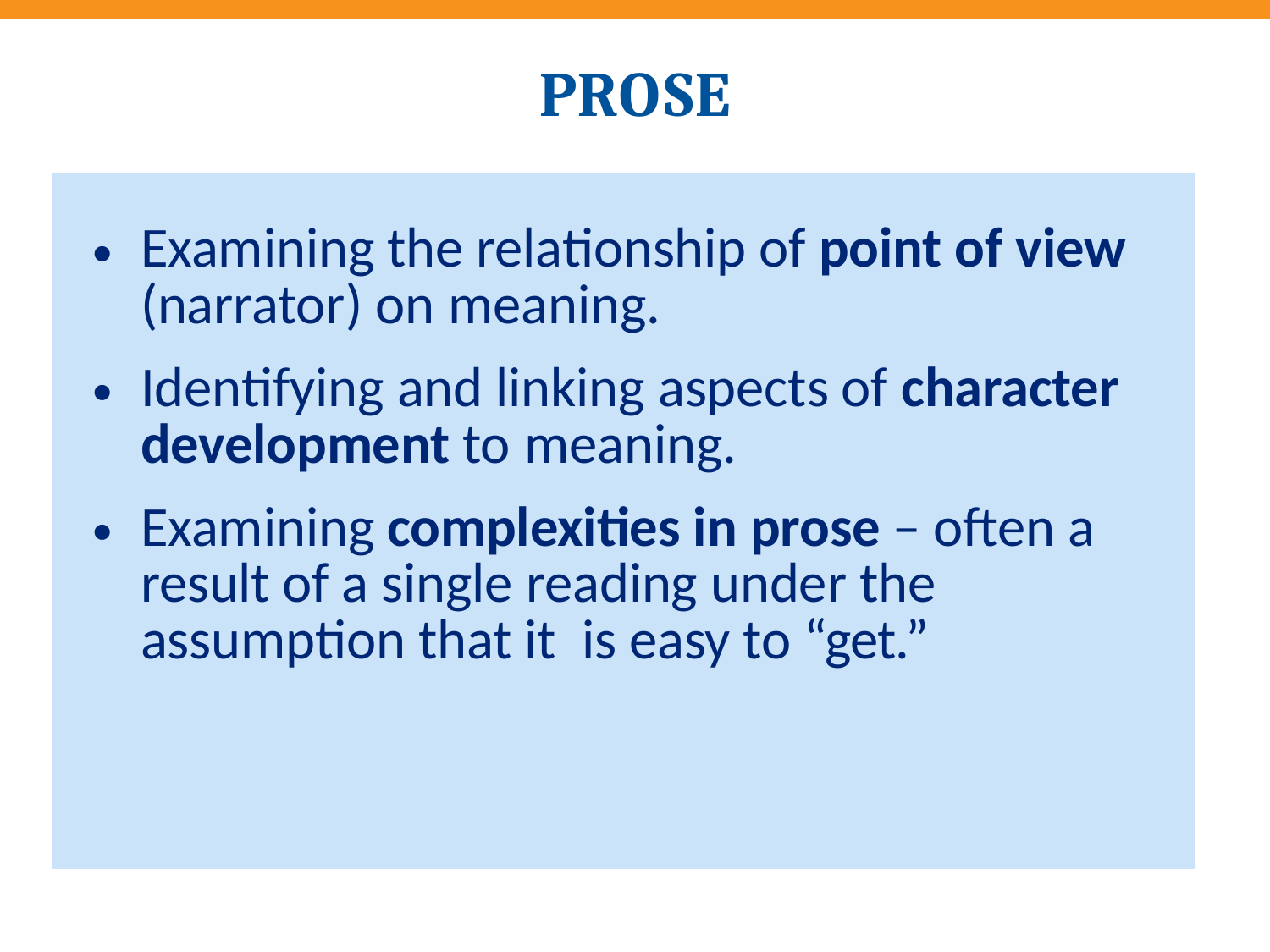

#
PROSE
| Examining the relationship of point of view (narrator) on meaning. Identifying and linking aspects of character development to meaning. Examining complexities in prose – often a result of a single reading under the assumption that it is easy to “get.” |
| --- |